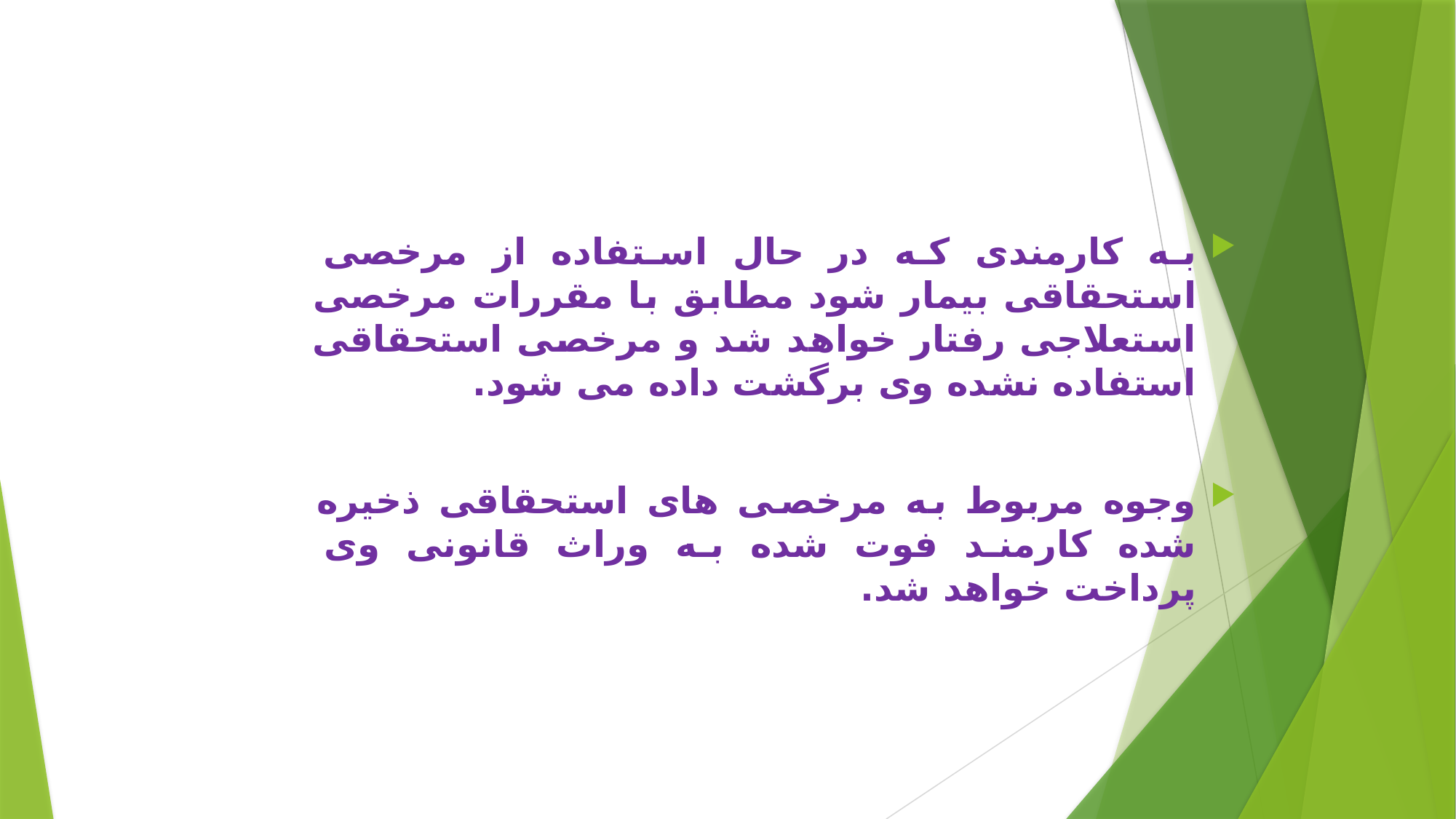

به کارمندی که در حال استفاده از مرخصی استحقاقی بیمار شود مطابق با مقررات مرخصی استعلاجی رفتار خواهد شد و مرخصی استحقاقی استفاده نشده وی برگشت داده می شود.

وجوه مربوط به مرخصی های استحقاقی ذخیره شده کارمند فوت شده به وراث قانونی وی پرداخت خواهد شد.